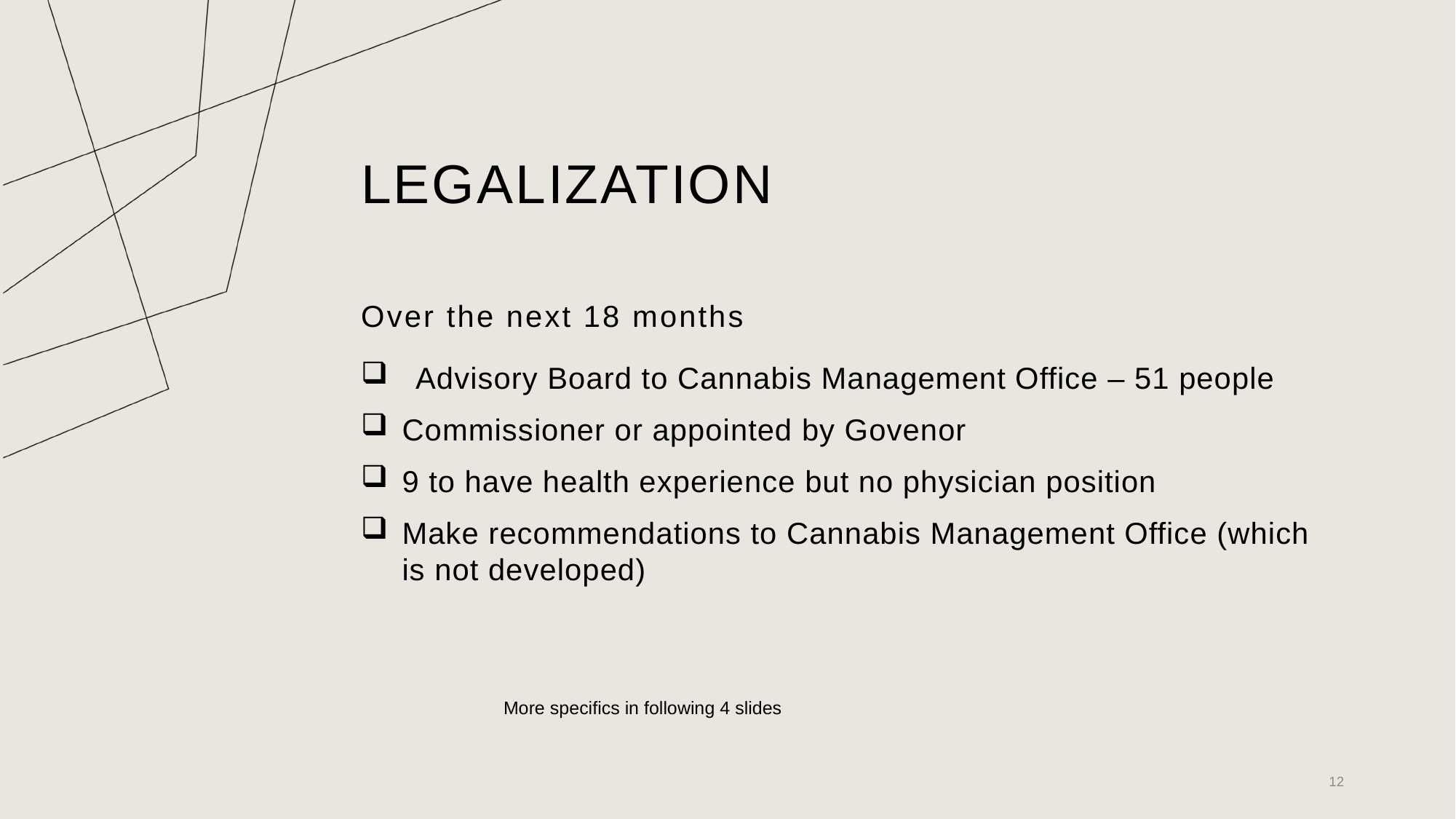

# Legalization
Over the next 18 months
Advisory Board to Cannabis Management Office – 51 people
Commissioner or appointed by Govenor
9 to have health experience but no physician position
Make recommendations to Cannabis Management Office (which is not developed)
More specifics in following 4 slides
12